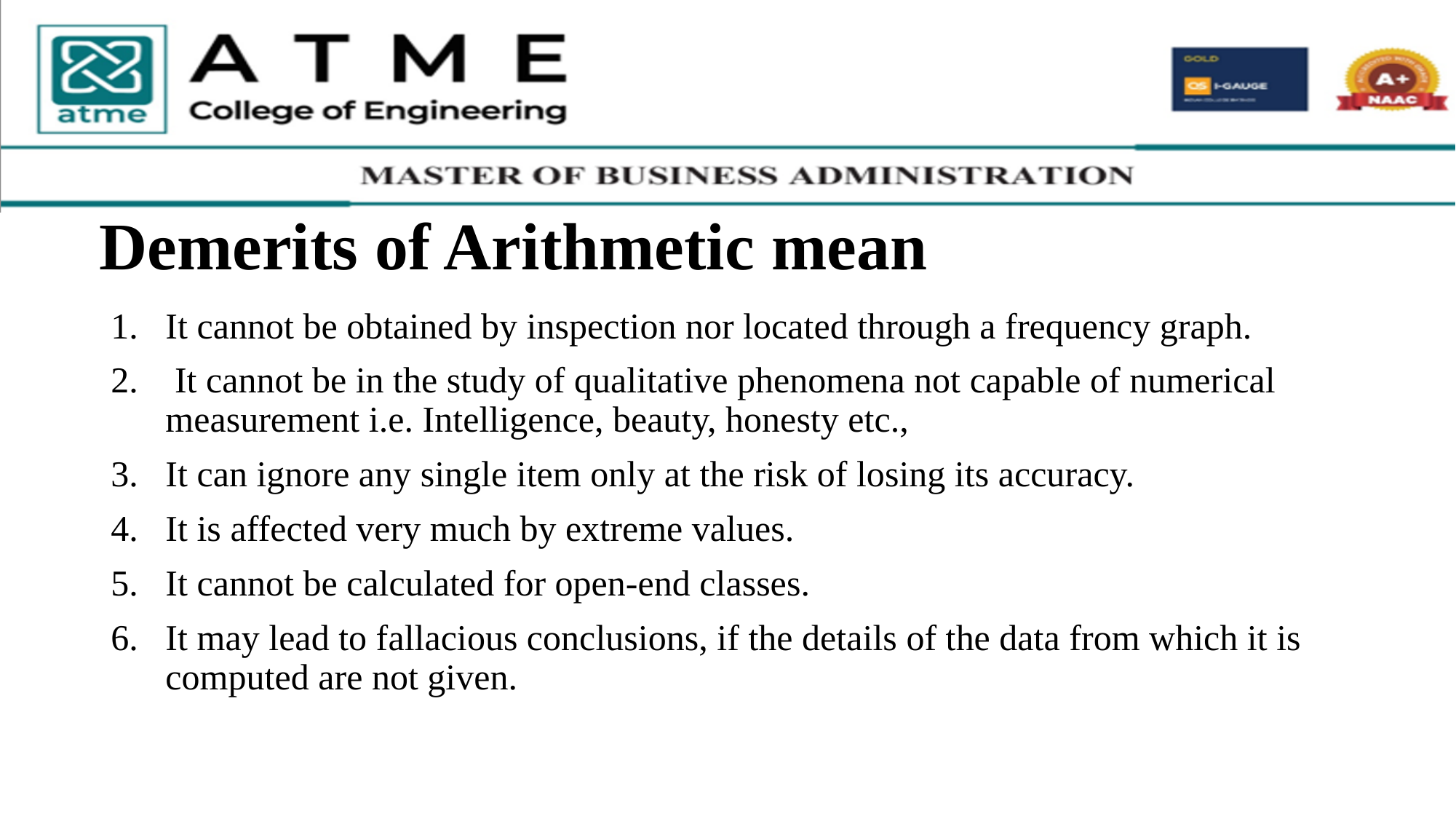

# Demerits of Arithmetic mean
It cannot be obtained by inspection nor located through a frequency graph.
 It cannot be in the study of qualitative phenomena not capable of numerical measurement i.e. Intelligence, beauty, honesty etc.,
It can ignore any single item only at the risk of losing its accuracy.
It is affected very much by extreme values.
It cannot be calculated for open-end classes.
It may lead to fallacious conclusions, if the details of the data from which it is computed are not given.